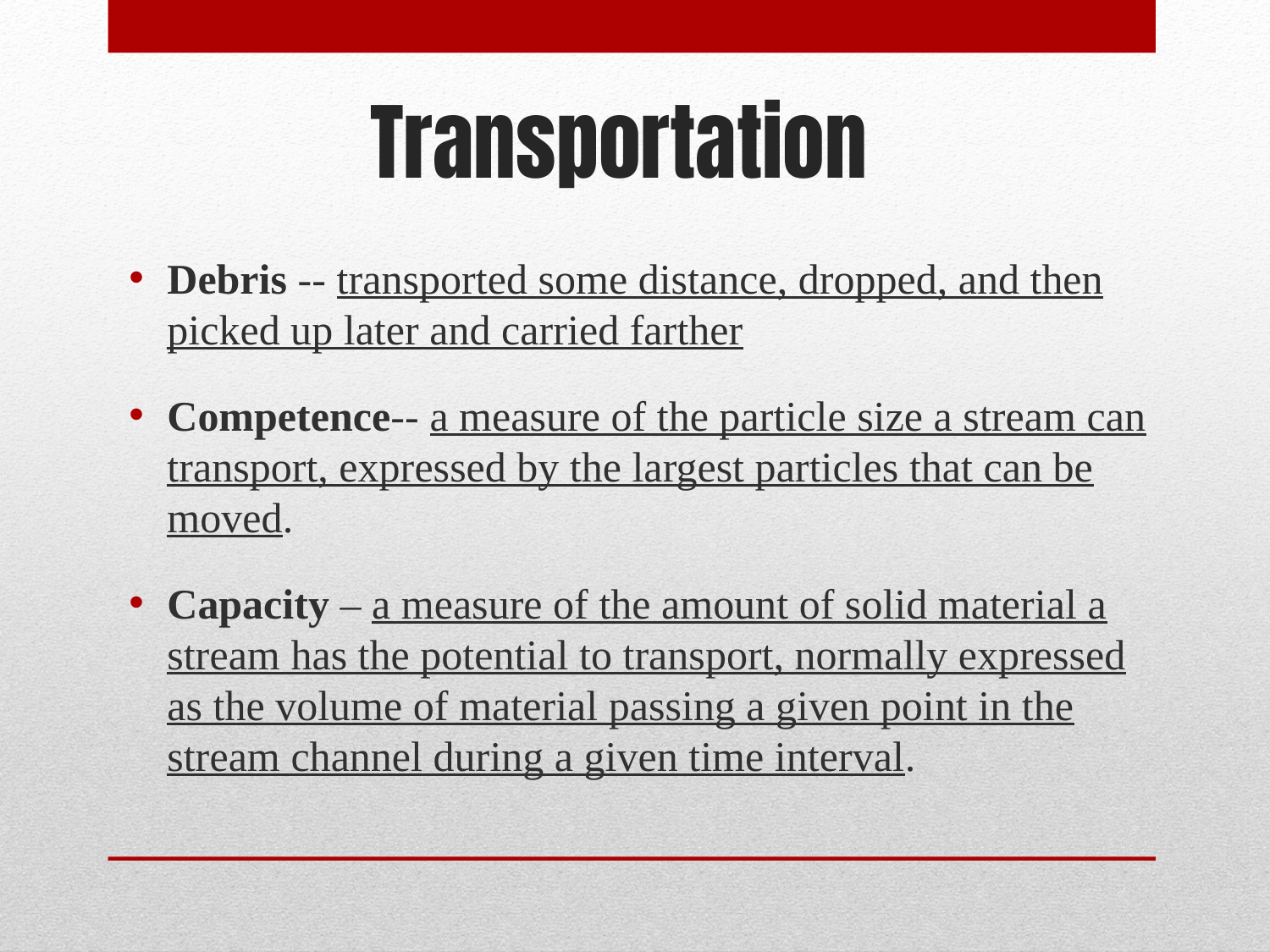

Transportation
Debris -- transported some distance, dropped, and then picked up later and carried farther

Competence-- a measure of the particle size a stream can transport, expressed by the largest particles that can be moved.

Capacity – a measure of the amount of solid material a stream has the potential to transport, normally expressed as the volume of material passing a given point in the stream channel during a given time interval.